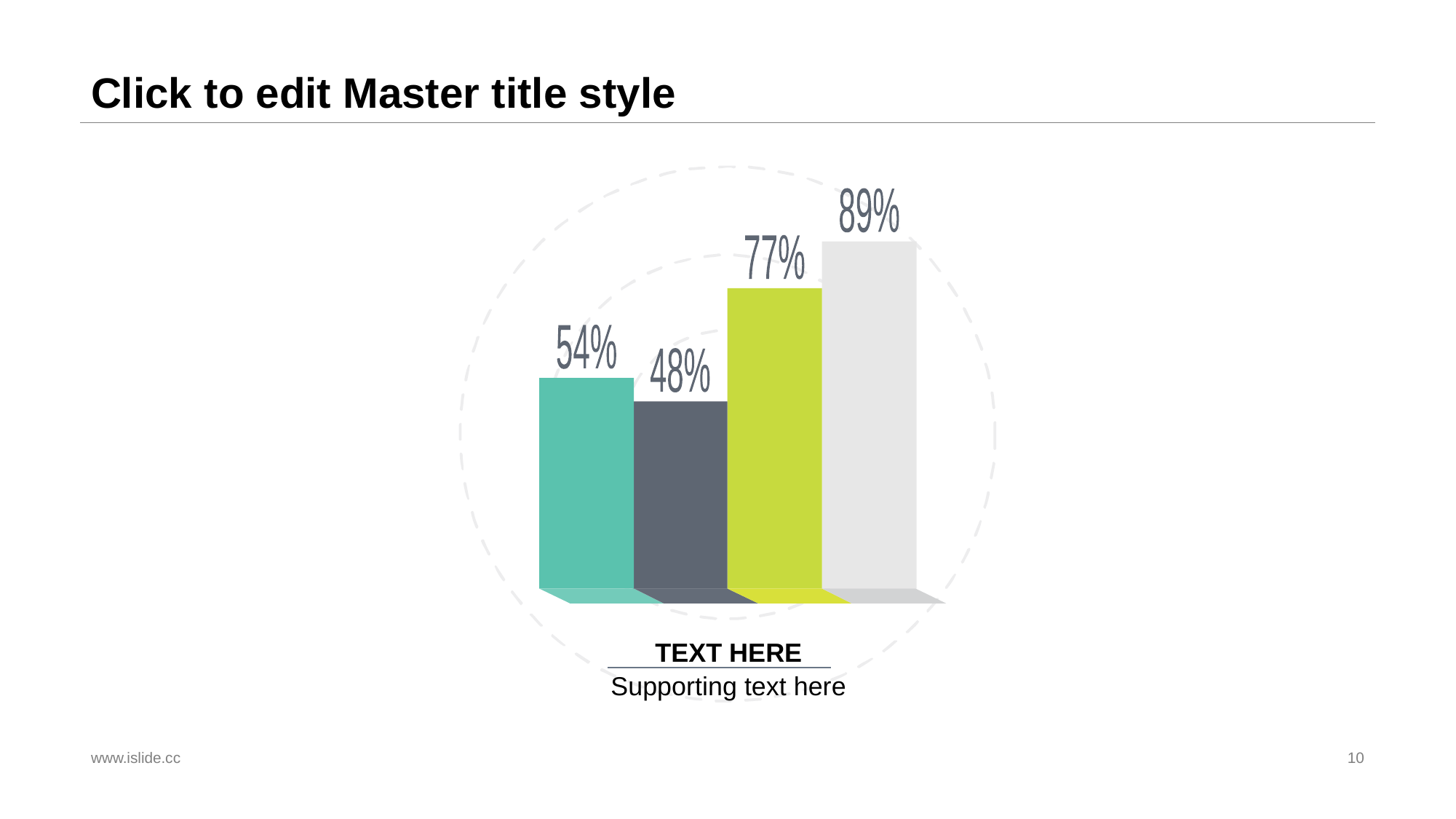

# Click to edit Master title style

89%

77%

54%

48%

TEXT HERE
Supporting text here
www.islide.cc
10